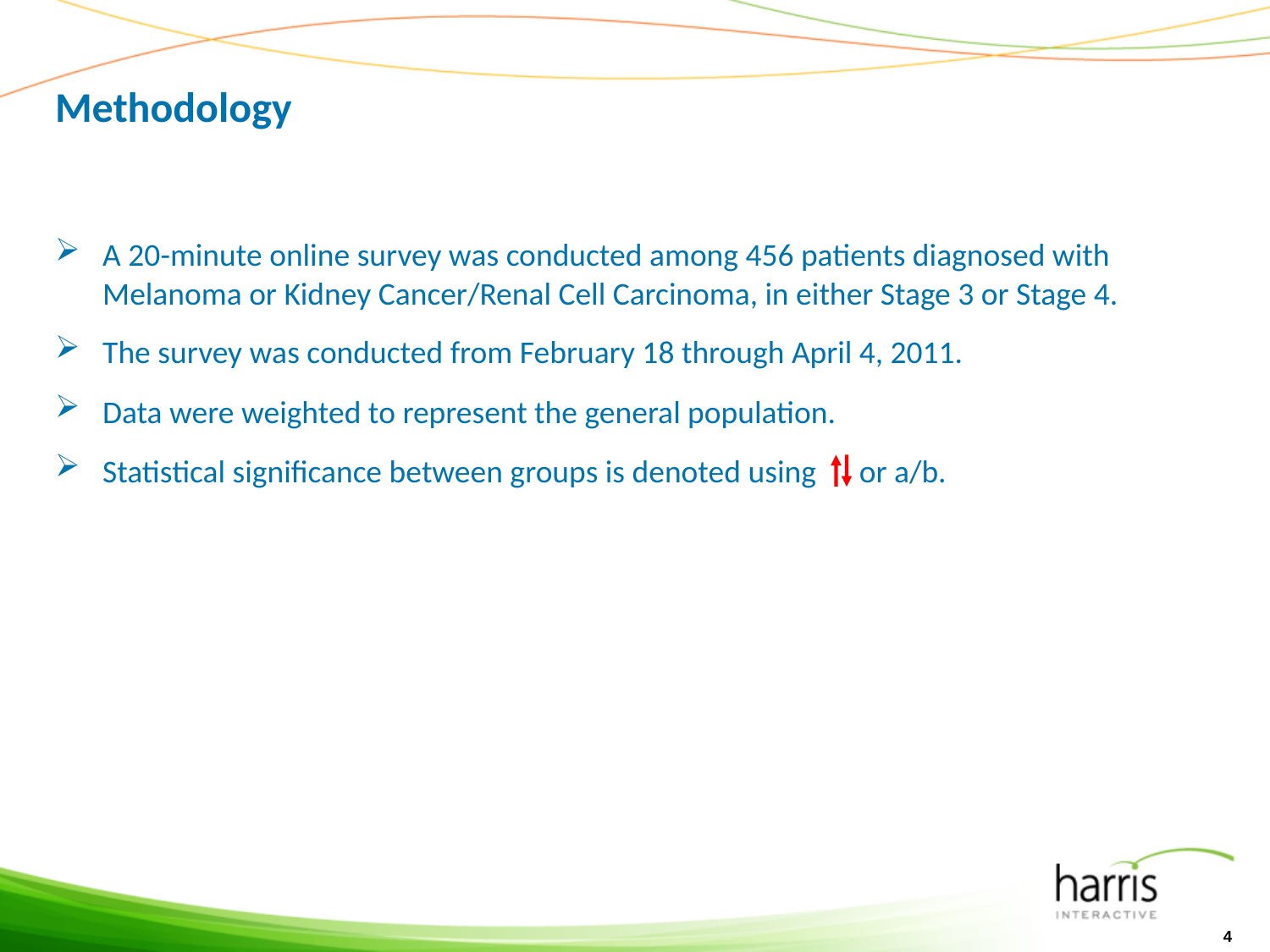

# Methodology

A 20-minute online survey was conducted among 456 patients diagnosed with Melanoma or Kidney Cancer/Renal Cell Carcinoma, in either Stage 3 or Stage 4.
The survey was conducted from February 18 through April 4, 2011.
Data were weighted to represent the general population.
Statistical significance between groups is denoted using      or a/b.

4